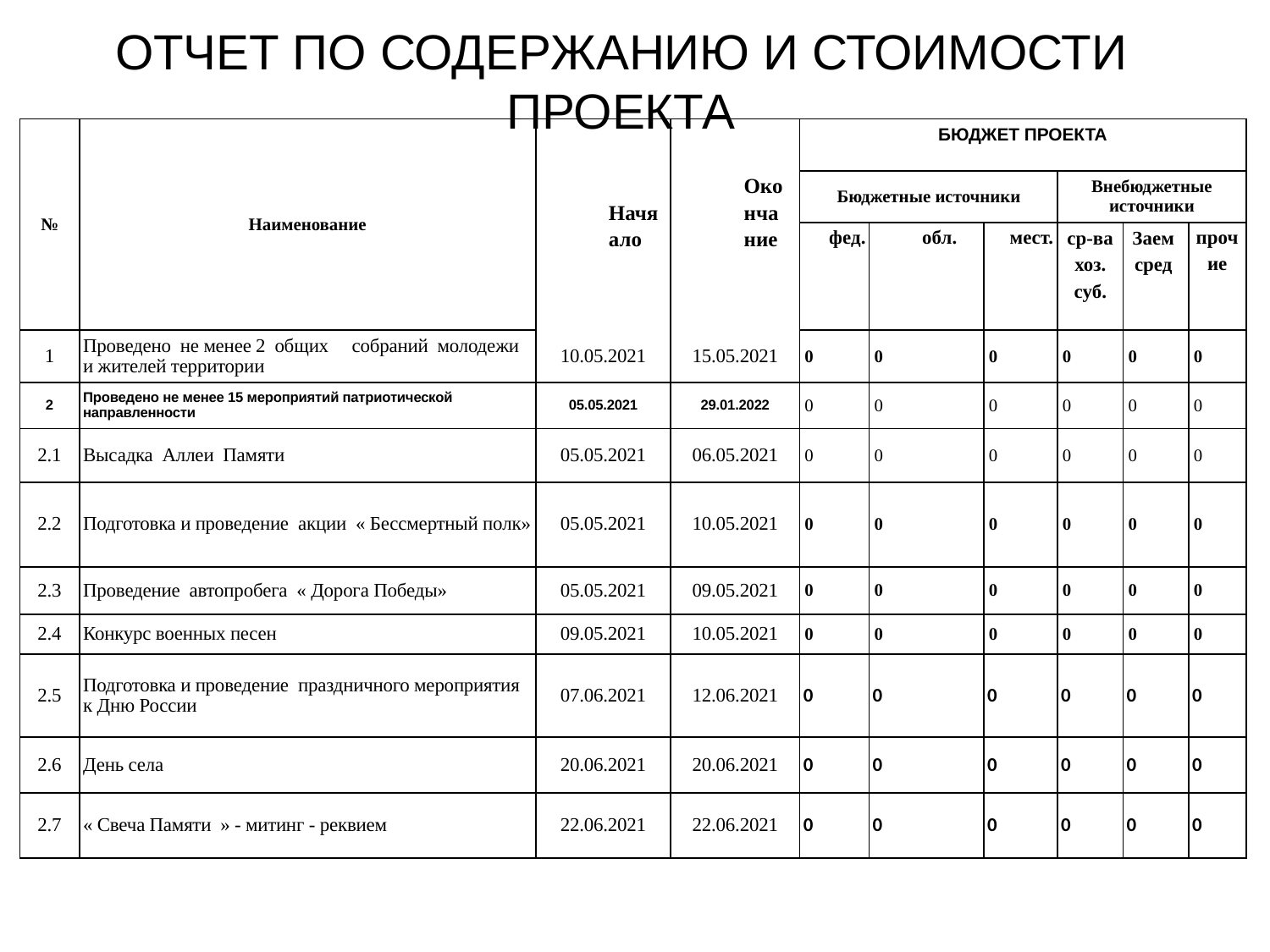

# ОТЧЕТ ПО СОДЕРЖАНИЮ И СТОИМОСТИ ПРОЕКТА
| № | Наименование | Начяало | Окончание | БЮДЖЕТ ПРОЕКТА |  |  |  |  |  |
| --- | --- | --- | --- | --- | --- | --- | --- | --- | --- |
|  |  |  |  | Бюджетные источники |  |  | Внебюджетные источники |  |  |
|  |  |  |  | фед. | обл. | мест. | ср-ва хоз. суб. | Заем сред | прочие |
| 1 | Проведено не менее 2 общих собраний молодежи и жителей территории | 10.05.2021 | 15.05.2021 | 0 | 0 | 0 | 0 | 0 | 0 |
| 2 | Проведено не менее 15 мероприятий патриотической направленности | 05.05.2021 | 29.01.2022 | 0 | 0 | 0 | 0 | 0 | 0 |
| 2.1 | Высадка Аллеи Памяти | 05.05.2021 | 06.05.2021 | 0 | 0 | 0 | 0 | 0 | 0 |
| 2.2 | Подготовка и проведение акции « Бессмертный полк» | 05.05.2021 | 10.05.2021 | 0 | 0 | 0 | 0 | 0 | 0 |
| 2.3 | Проведение автопробега « Дорога Победы» | 05.05.2021 | 09.05.2021 | 0 | 0 | 0 | 0 | 0 | 0 |
| 2.4 | Конкурс военных песен | 09.05.2021 | 10.05.2021 | 0 | 0 | 0 | 0 | 0 | 0 |
| 2.5 | Подготовка и проведение праздничного мероприятия к Дню России | 07.06.2021 | 12.06.2021 | 0 | 0 | 0 | 0 | 0 | 0 |
| 2.6 | День села | 20.06.2021 | 20.06.2021 | 0 | 0 | 0 | 0 | 0 | 0 |
| 2.7 | « Свеча Памяти » - митинг - реквием | 22.06.2021 | 22.06.2021 | 0 | 0 | 0 | 0 | 0 | 0 |